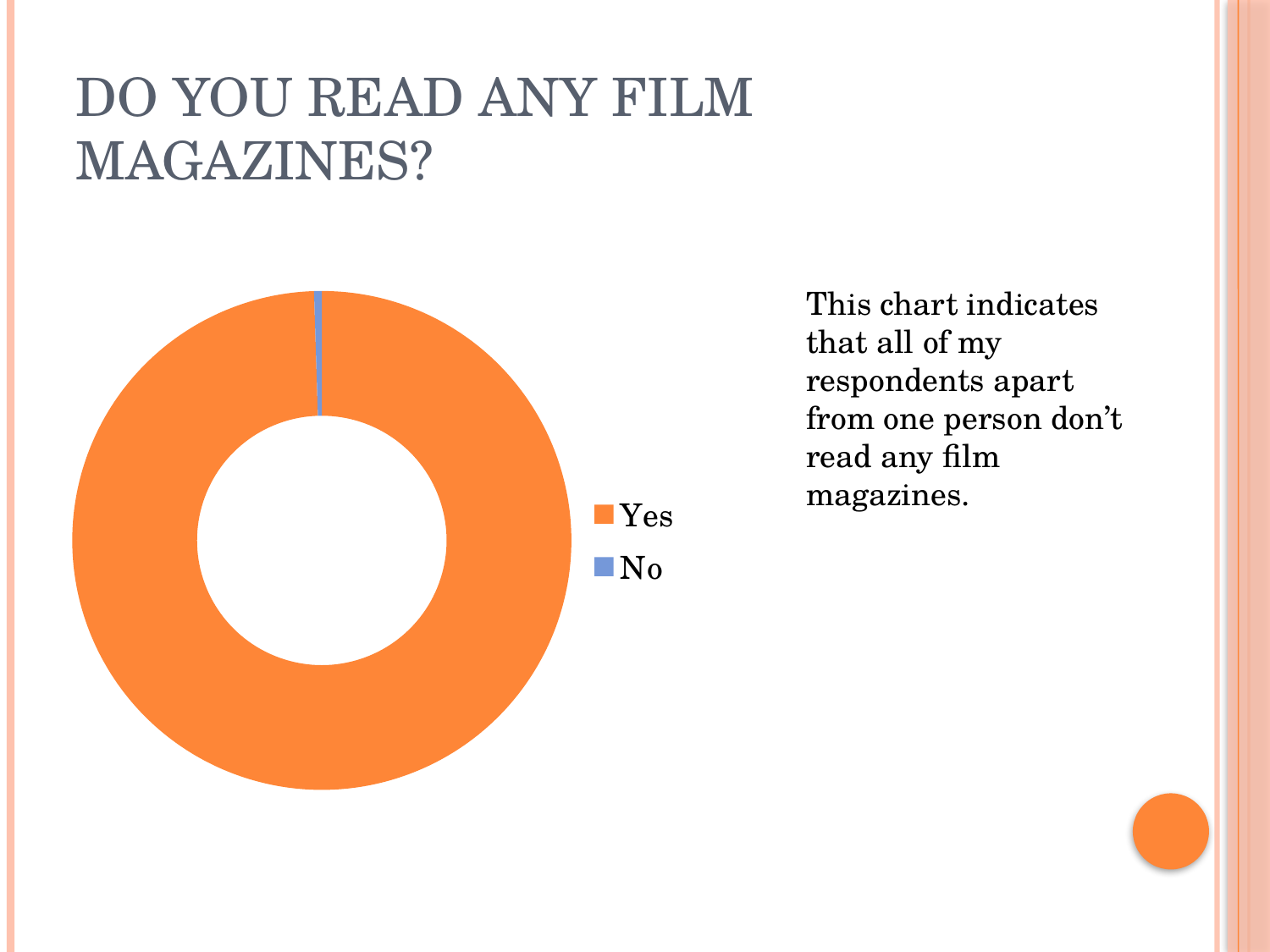

# Do you read any film magazines?

### Chart

| Category | Column1 |
|---|---|
| Yes | 20.0 |
| No | 0.1 |
This chart indicates that all of my respondents apart from one person don’t read any film magazines.